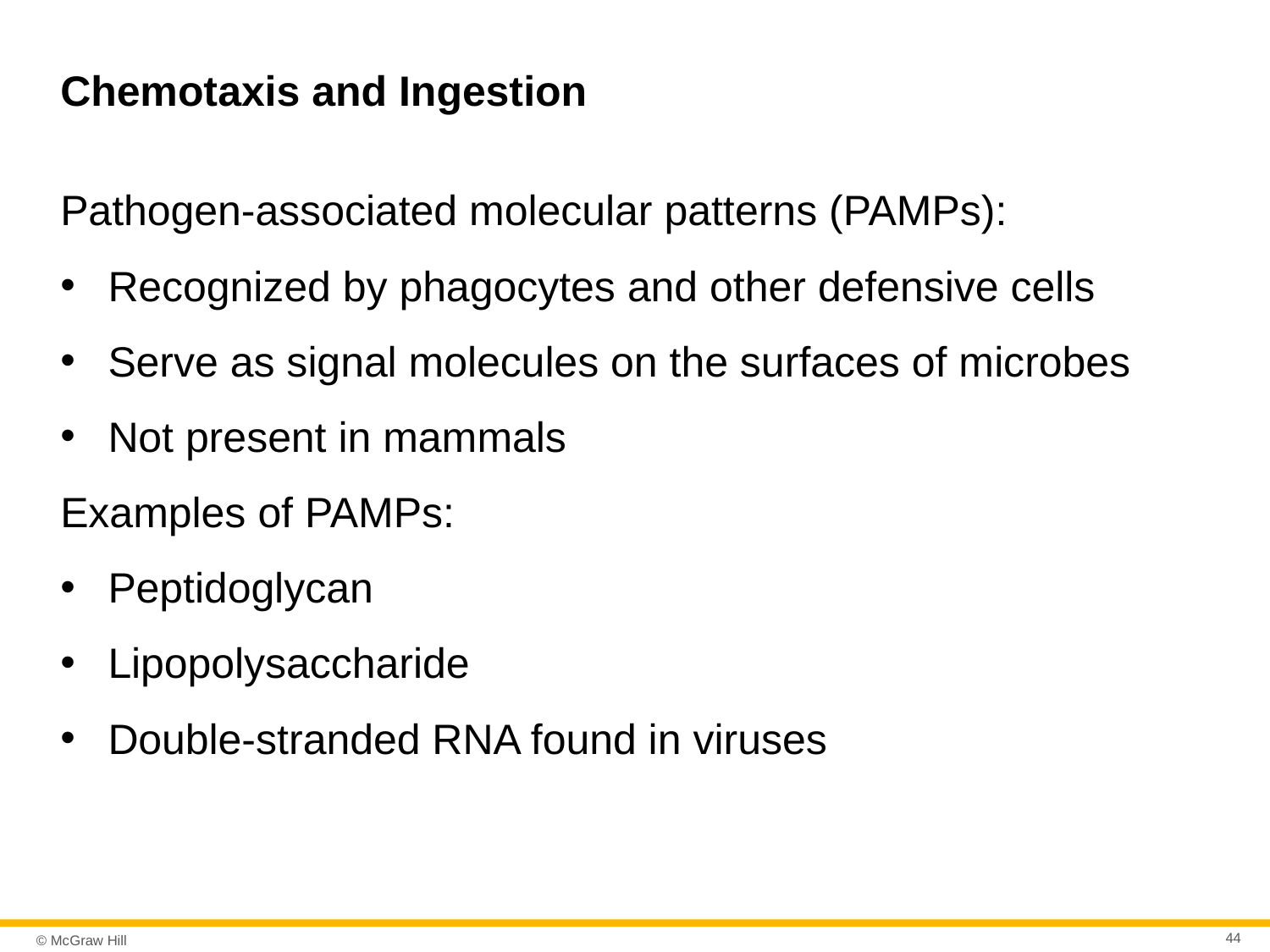

# Chemotaxis and Ingestion
Pathogen-associated molecular patterns (PAMPs):
Recognized by phagocytes and other defensive cells
Serve as signal molecules on the surfaces of microbes
Not present in mammals
Examples of PAMPs:
Peptidoglycan
Lipopolysaccharide
Double-stranded RNA found in viruses